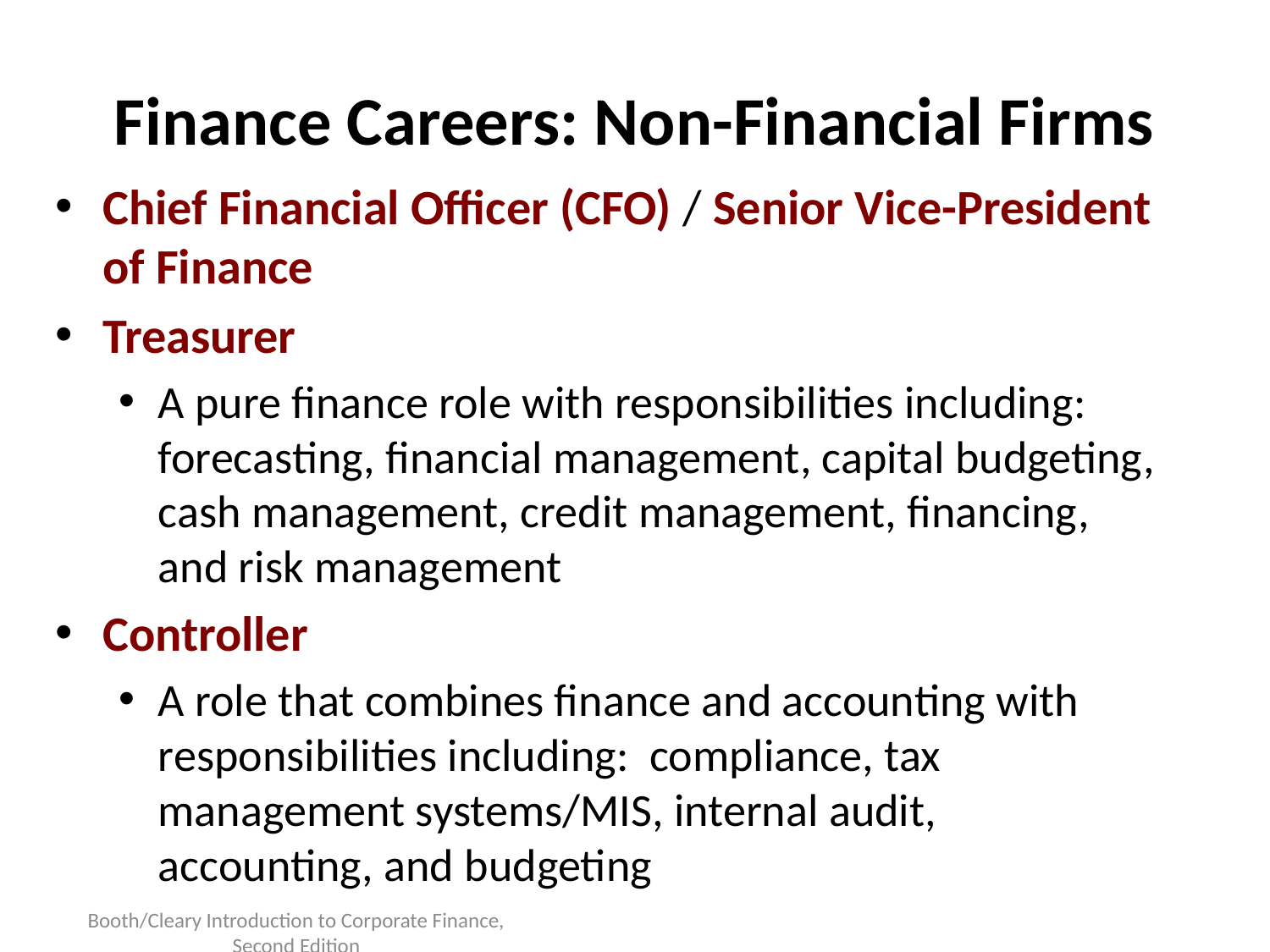

# Finance Careers: Non-Financial Firms
Chief Financial Officer (CFO) / Senior Vice-President of Finance
Treasurer
A pure finance role with responsibilities including:  forecasting, financial management, capital budgeting, cash management, credit management, financing, and risk management
Controller
A role that combines finance and accounting with responsibilities including:  compliance, tax management systems/MIS, internal audit, accounting, and budgeting
33
Booth/Cleary Introduction to Corporate Finance, Second Edition